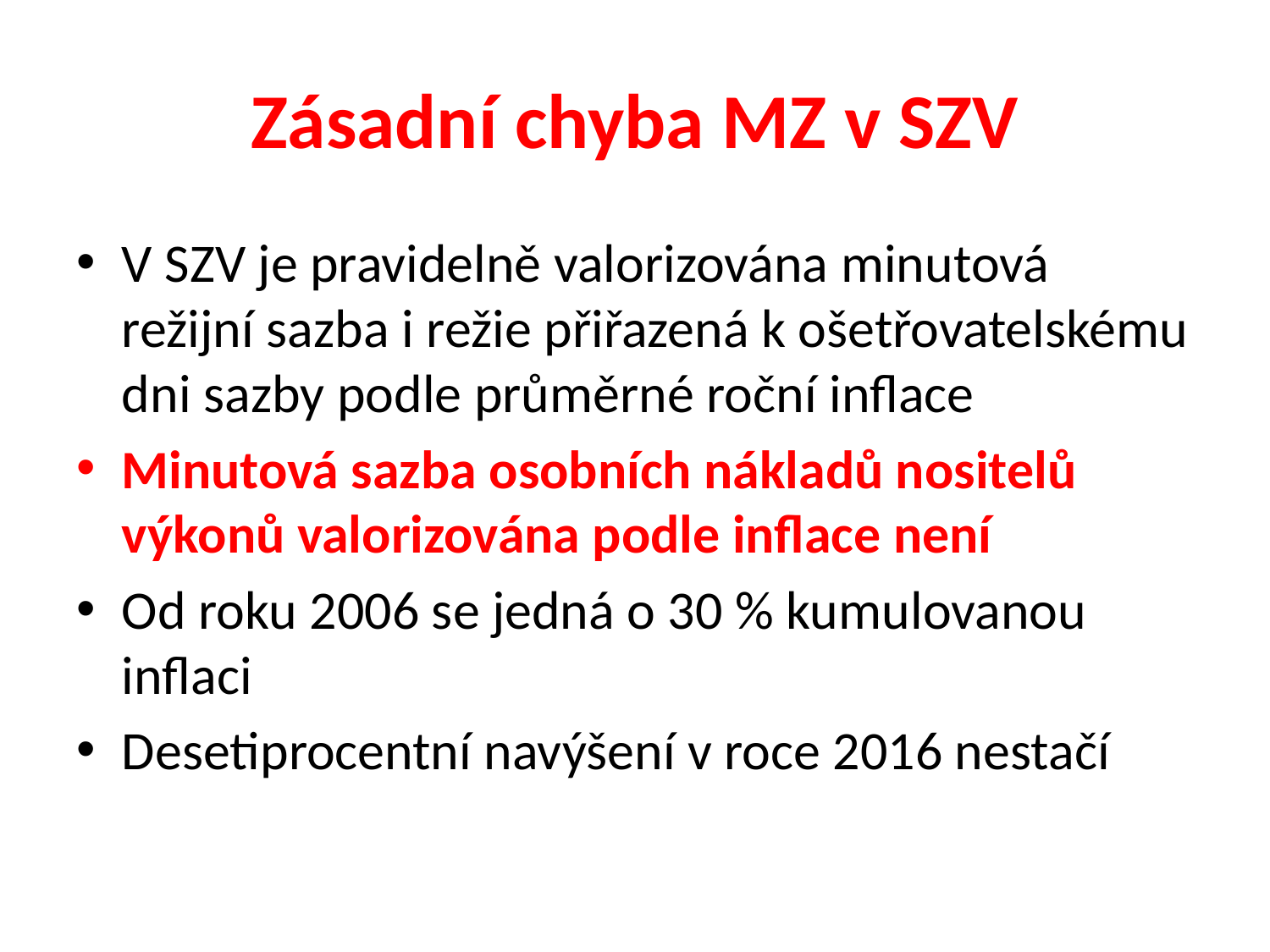

# Zásadní chyba MZ v SZV
V SZV je pravidelně valorizována minutová režijní sazba i režie přiřazená k ošetřovatelskému dni sazby podle průměrné roční inflace
Minutová sazba osobních nákladů nositelů výkonů valorizována podle inflace není
Od roku 2006 se jedná o 30 % kumulovanou inflaci
Desetiprocentní navýšení v roce 2016 nestačí